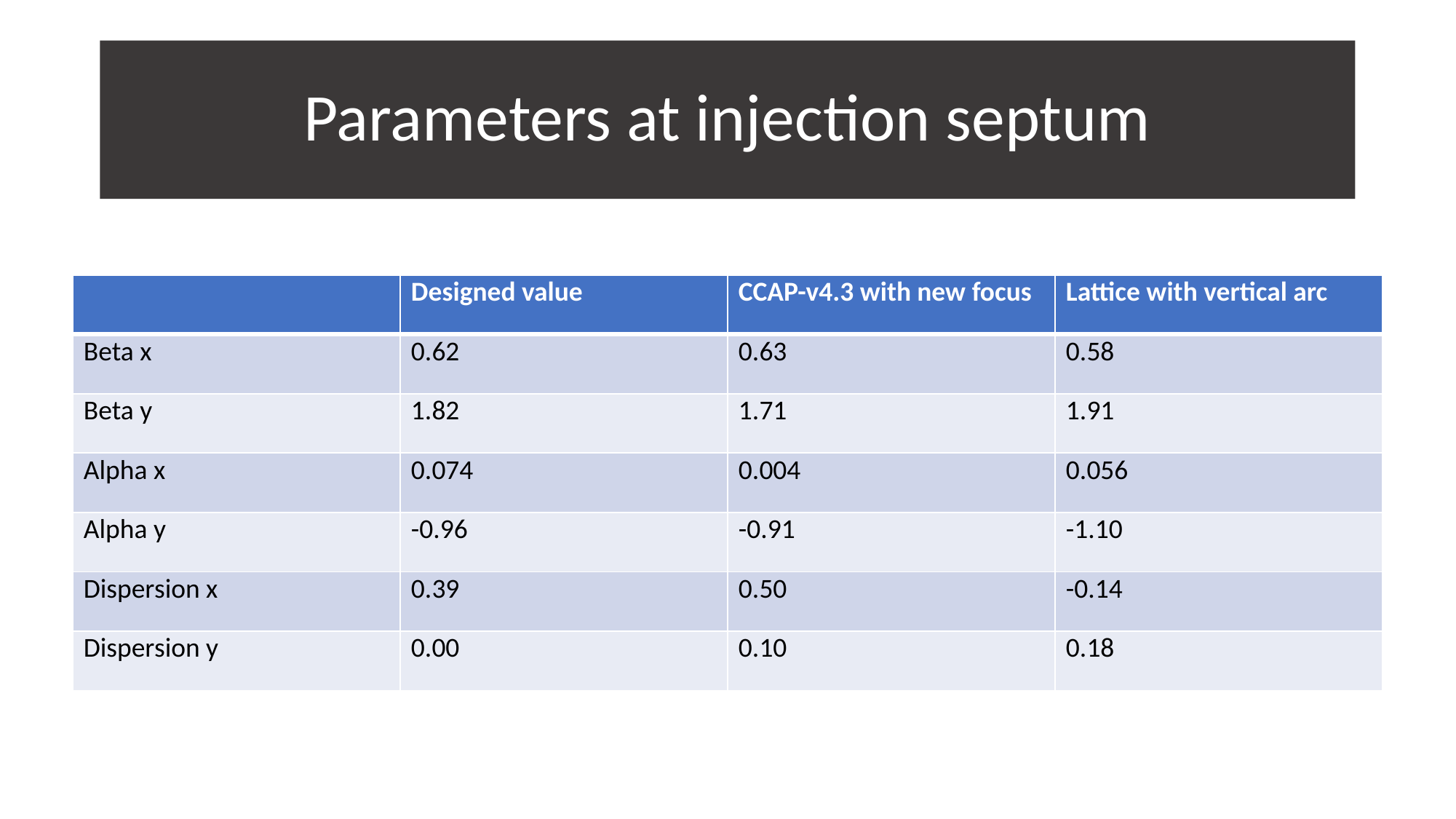

# Parameters at injection septum
|  | Designed value | CCAP-v4.3 with new focus | Lattice with vertical arc |
| --- | --- | --- | --- |
| Beta x | 0.62 | 0.63 | 0.58 |
| Beta y | 1.82 | 1.71 | 1.91 |
| Alpha x | 0.074 | 0.004 | 0.056 |
| Alpha y | -0.96 | -0.91 | -1.10 |
| Dispersion x | 0.39 | 0.50 | -0.14 |
| Dispersion y | 0.00 | 0.10 | 0.18 |